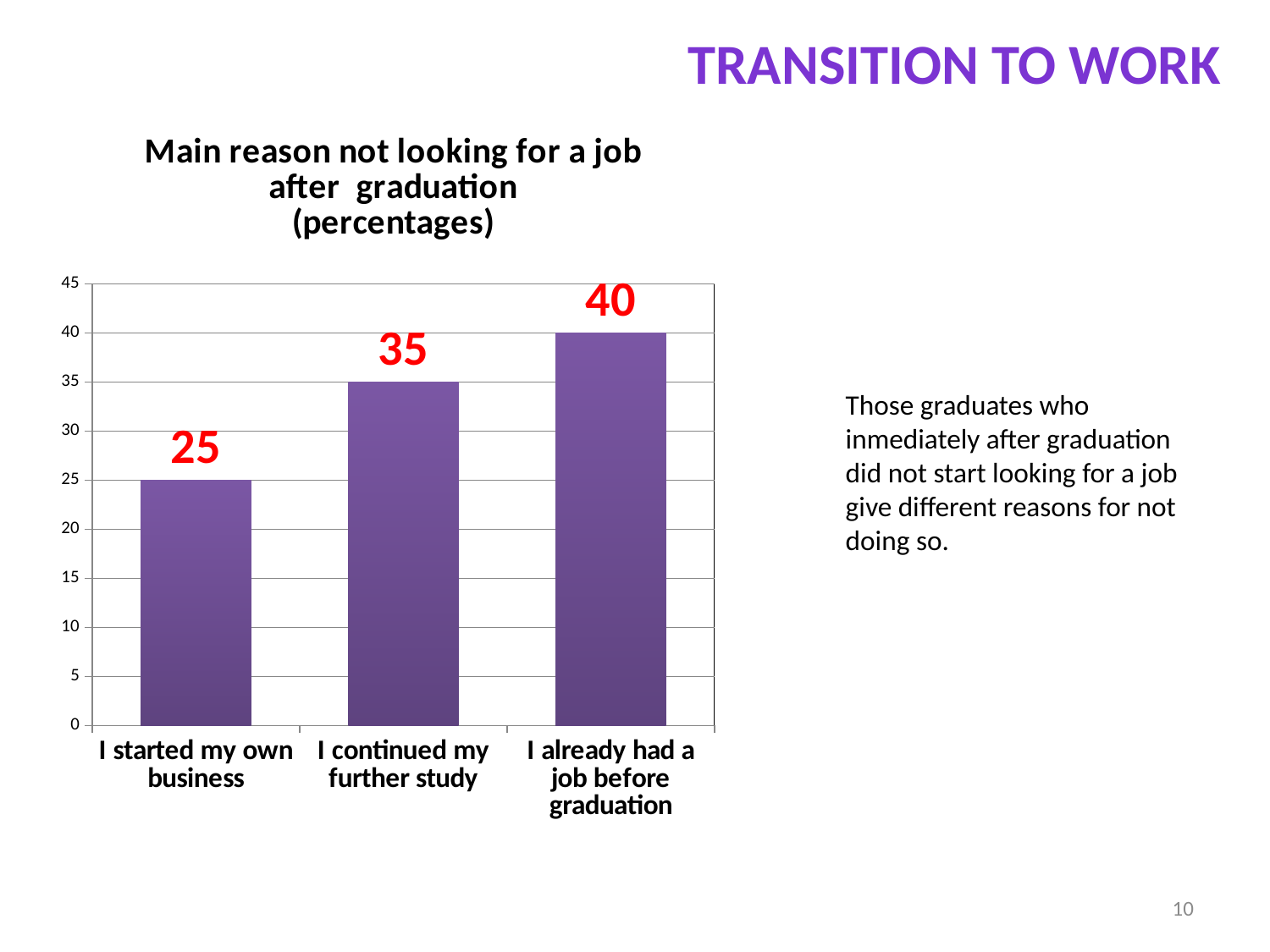

Transition to work

### Chart: Main reason not looking for a job after  graduation
(percentages)

| Category |  |
|---|---|
| I started my own business | 25.0 |
| I continued my further study | 35.0 |
| I already had a job before graduation | 40.0 |
Those graduates who  inmediately after graduation did not start looking for a job give different reasons for not doing so.
10